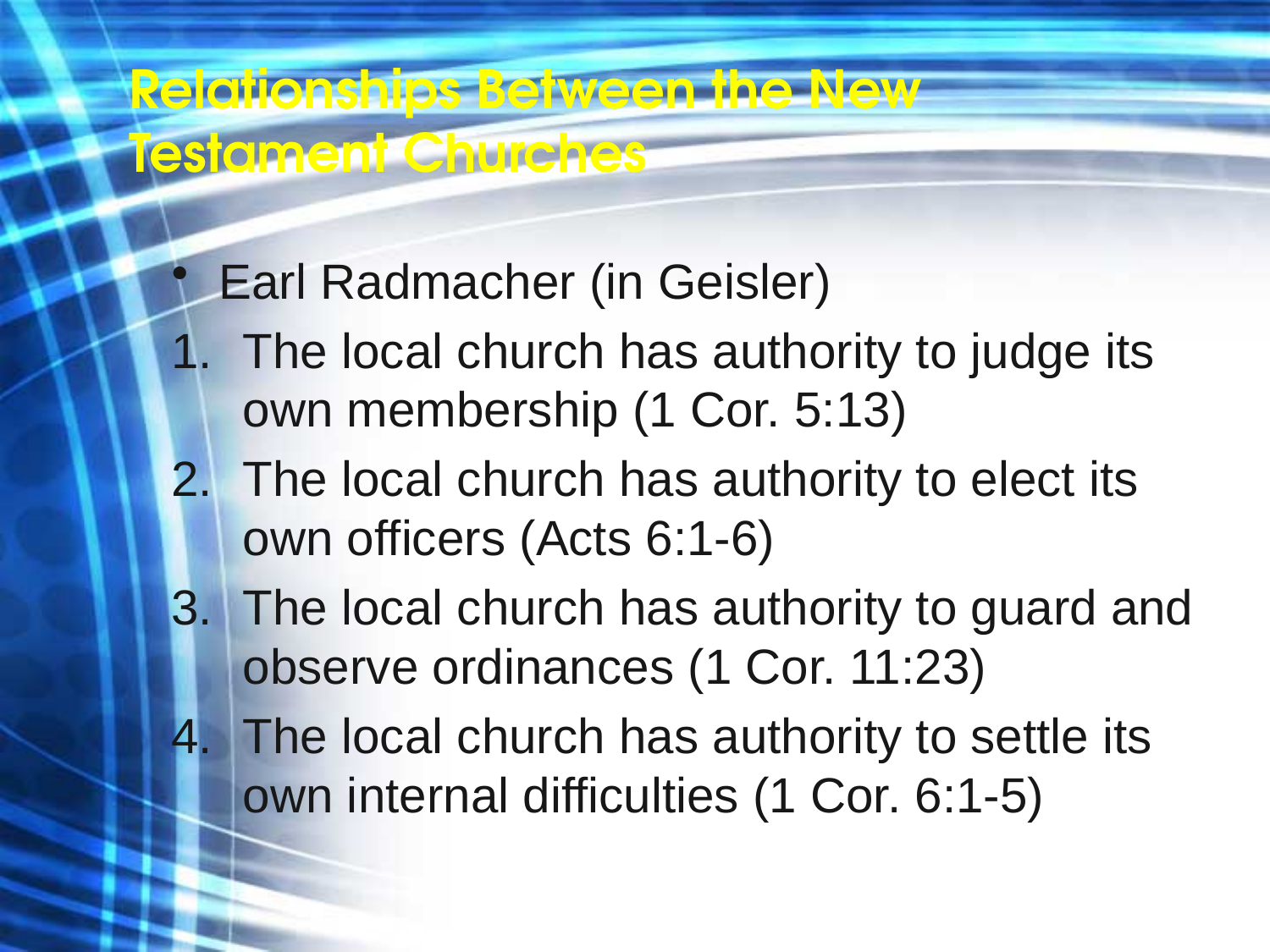

# Relationships Between the New Testament Churches
Earl Radmacher (in Geisler)
The local church has authority to judge its own membership (1 Cor. 5:13)
The local church has authority to elect its own officers (Acts 6:1-6)
The local church has authority to guard and observe ordinances (1 Cor. 11:23)
The local church has authority to settle its own internal difficulties (1 Cor. 6:1-5)